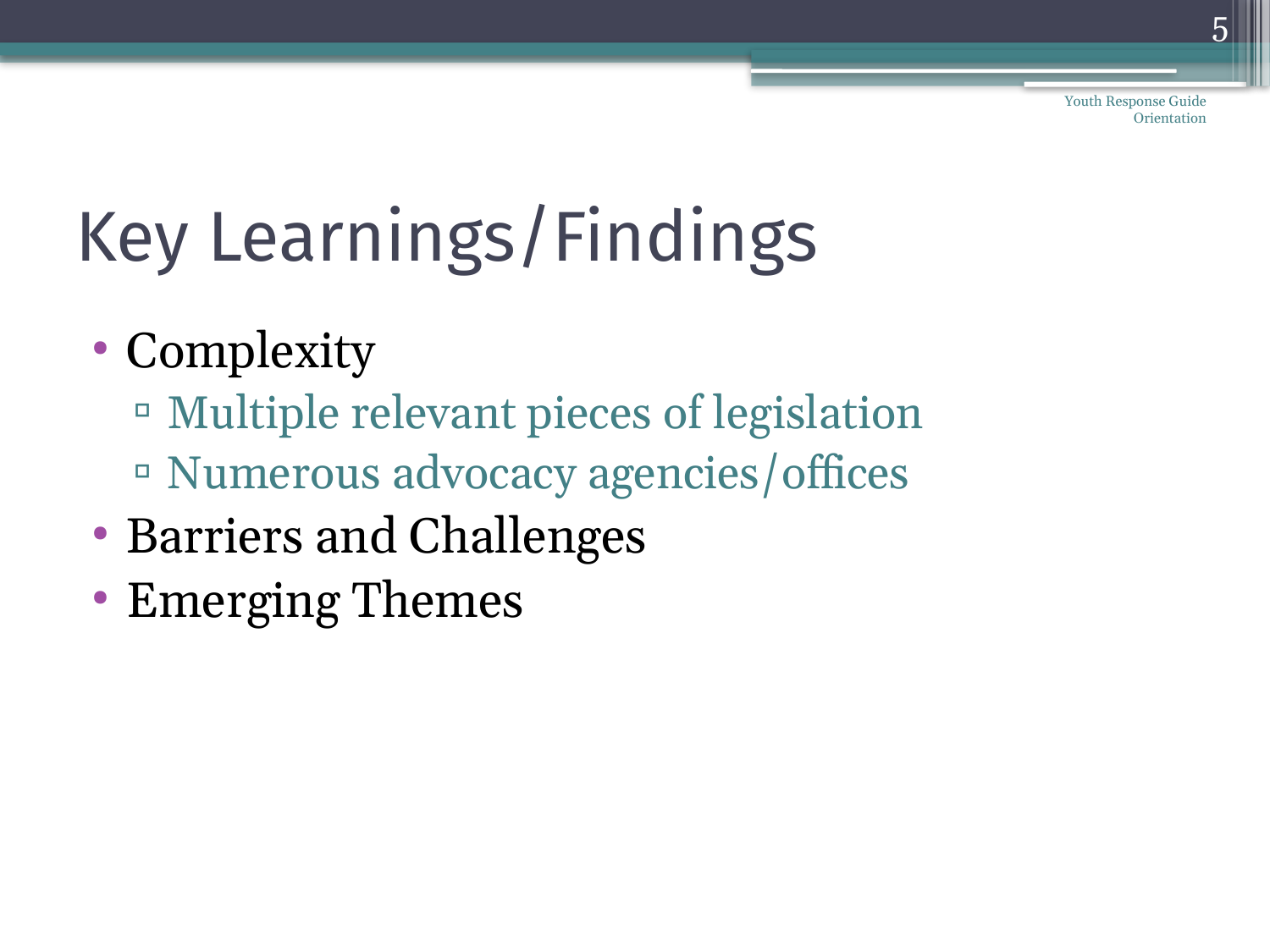

5
Youth Response Guide Orientation
# Key Learnings/Findings
Complexity
Multiple relevant pieces of legislation
Numerous advocacy agencies/offices
Barriers and Challenges
Emerging Themes